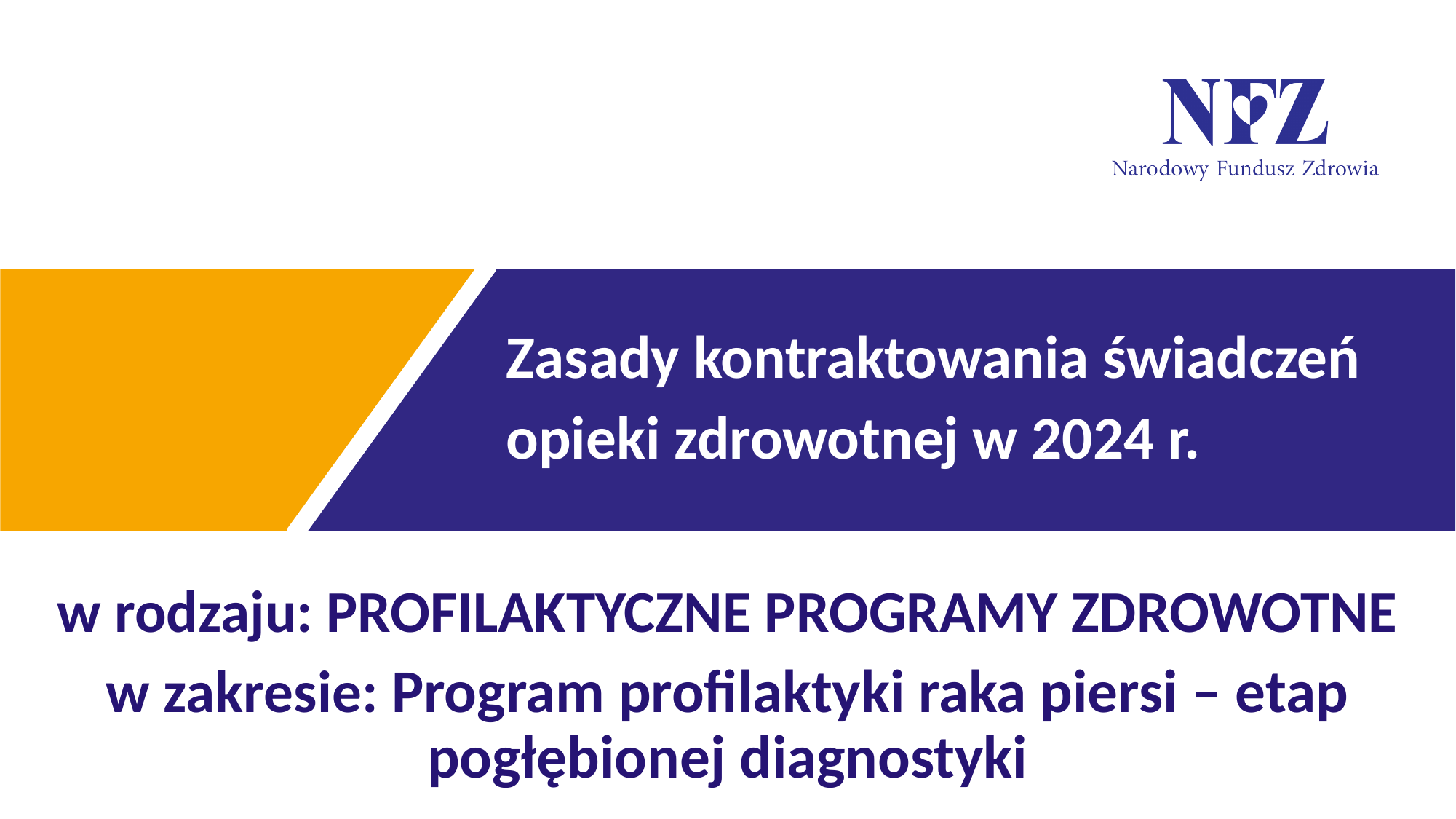

Zasady kontraktowania świadczeń
opieki zdrowotnej w 2024 r.

w rodzaju: PROFILAKTYCZNE PROGRAMY ZDROWOTNE
w zakresie: Program profilaktyki raka piersi – etap pogłębionej diagnostyki